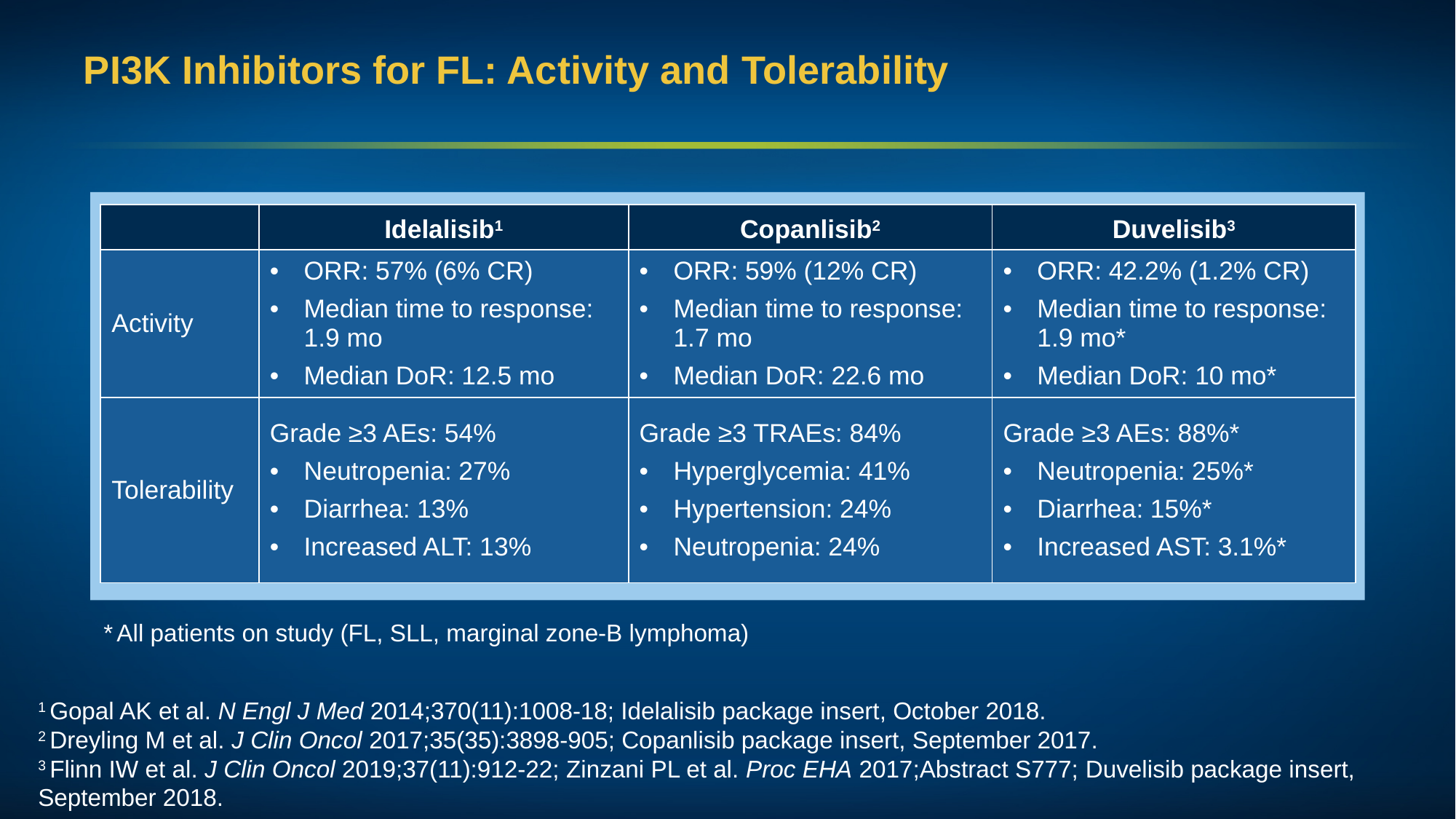

# PI3K Inhibitors for FL: Activity and Tolerability

|  | Idelalisib1 | Copanlisib2 | Duvelisib3 |
| --- | --- | --- | --- |
| Activity | ORR: 57% (6% CR) Median time to response: 1.9 mo Median DoR: 12.5 mo | ORR: 59% (12% CR) Median time to response: 1.7 mo Median DoR: 22.6 mo | ORR: 42.2% (1.2% CR) Median time to response: 1.9 mo\* Median DoR: 10 mo\* |
| Tolerability | Grade ≥3 AEs: 54% Neutropenia: 27% Diarrhea: 13% Increased ALT: 13% | Grade ≥3 TRAEs: 84% Hyperglycemia: 41% Hypertension: 24% Neutropenia: 24% | Grade ≥3 AEs: 88%\* Neutropenia: 25%\* Diarrhea: 15%\* Increased AST: 3.1%\* |
* All patients on study (FL, SLL, marginal zone-B lymphoma)
1 Gopal AK et al. N Engl J Med 2014;370(11):1008-18; Idelalisib package insert, October 2018.
2 Dreyling M et al. J Clin Oncol 2017;35(35):3898-905; Copanlisib package insert, September 2017.
3 Flinn IW et al. J Clin Oncol 2019;37(11):912-22; Zinzani PL et al. Proc EHA 2017;Abstract S777; Duvelisib package insert, September 2018.